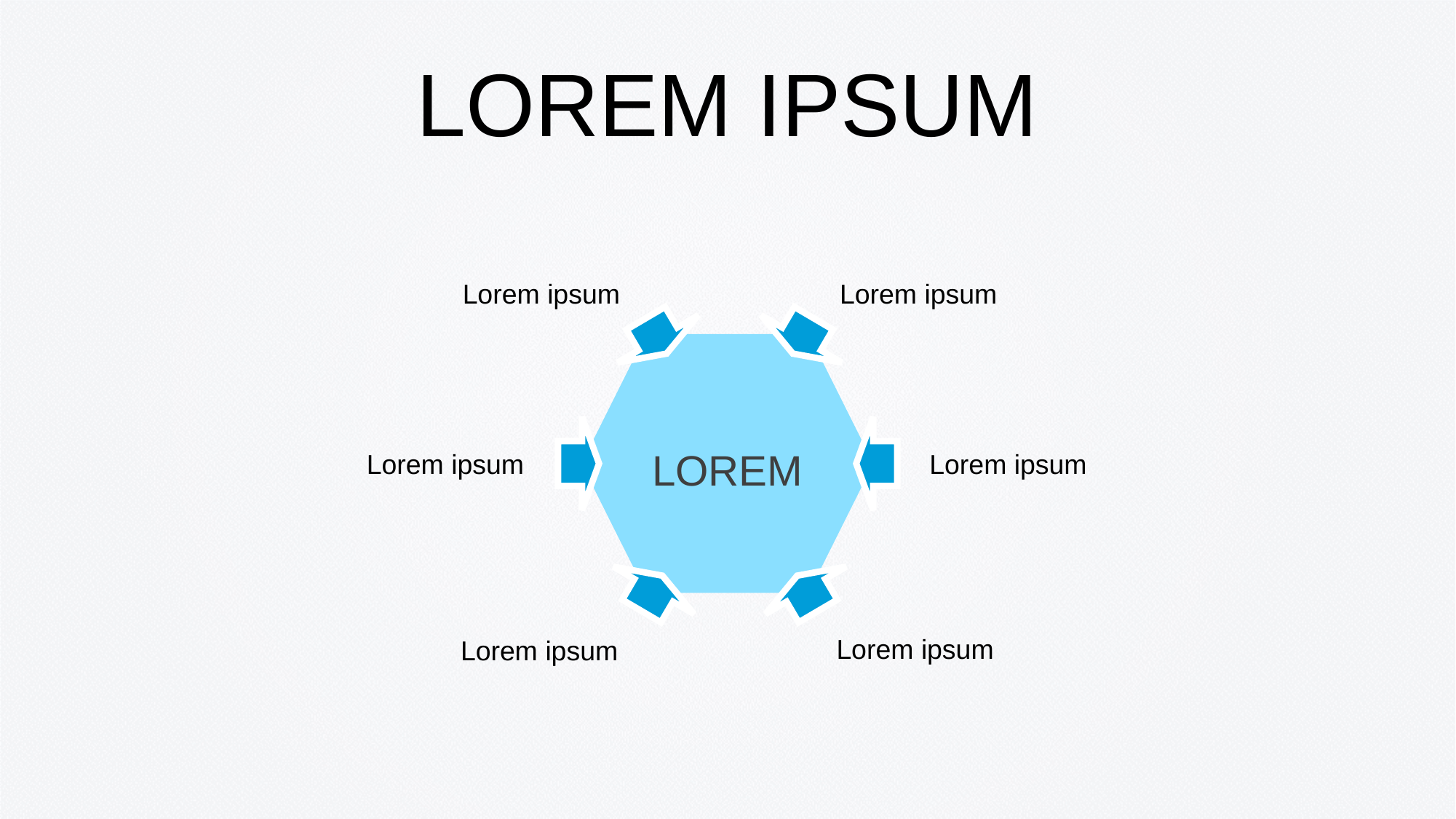

# LOREM IPSUM
Lorem ipsum
Lorem ipsum

LOREM

Lorem ipsum
Lorem ipsum

Lorem ipsum
Lorem ipsum